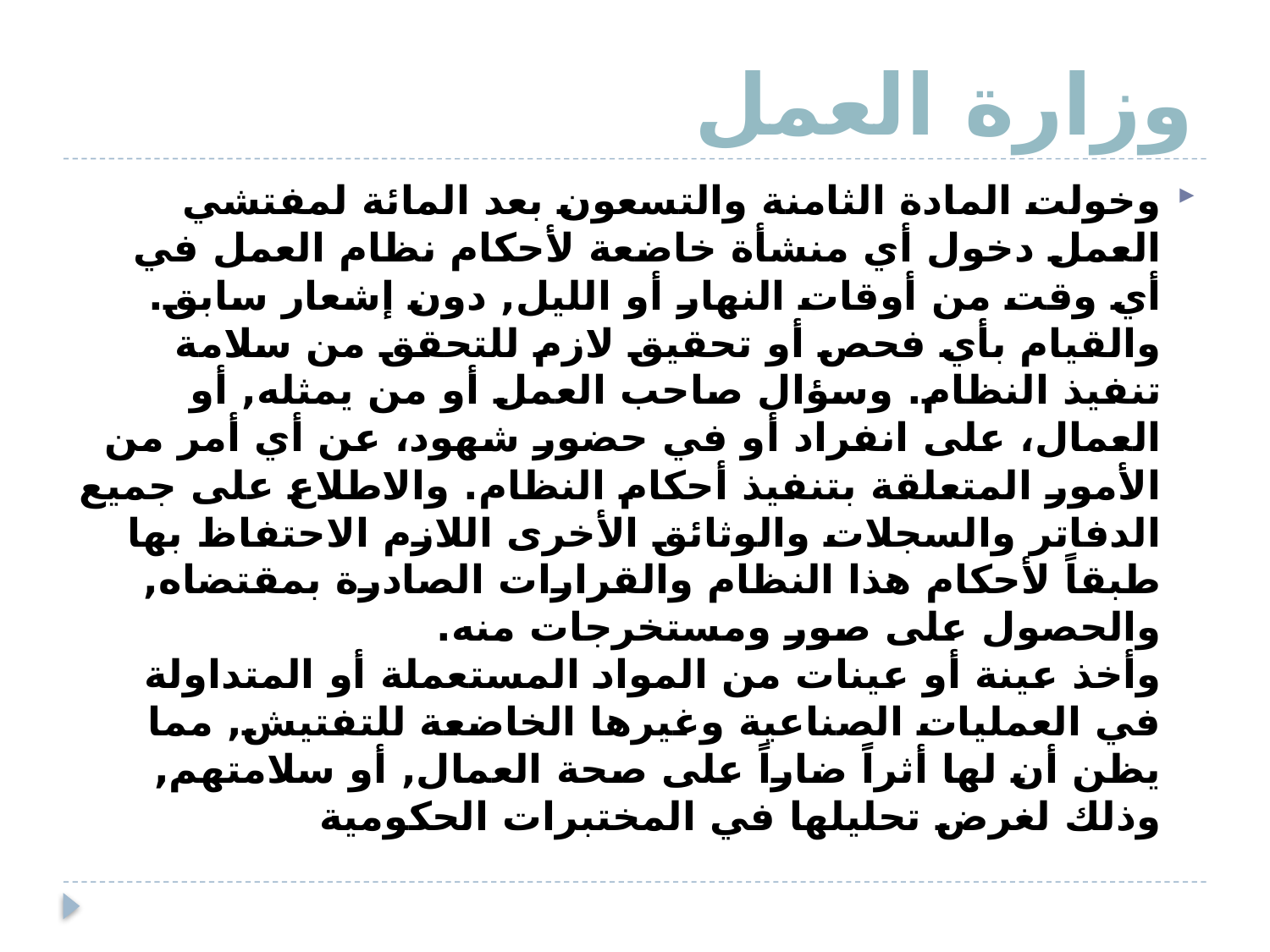

# وزارة العمل
وخولت المادة الثامنة والتسعون بعد المائة لمفتشي العمل دخول أي منشأة خاضعة لأحكام نظام العمل في أي وقت من أوقات النهار أو الليل, دون إشعار سابق. والقيام بأي فحص أو تحقيق لازم للتحقق من سلامة تنفيذ النظام. وسؤال صاحب العمل أو من يمثله, أو العمال، على انفراد أو في حضور شهود، عن أي أمر من الأمور المتعلقة بتنفيذ أحكام النظام. والاطلاع على جميع الدفاتر والسجلات والوثائق الأخرى اللازم الاحتفاظ بها طبقاً لأحكام هذا النظام والقرارات الصادرة بمقتضاه, والحصول على صور ومستخرجات منه.
وأخذ عينة أو عينات من المواد المستعملة أو المتداولة في العمليات الصناعية وغيرها الخاضعة للتفتيش, مما يظن أن لها أثراً ضاراً على صحة العمال, أو سلامتهم, وذلك لغرض تحليلها في المختبرات الحكومية